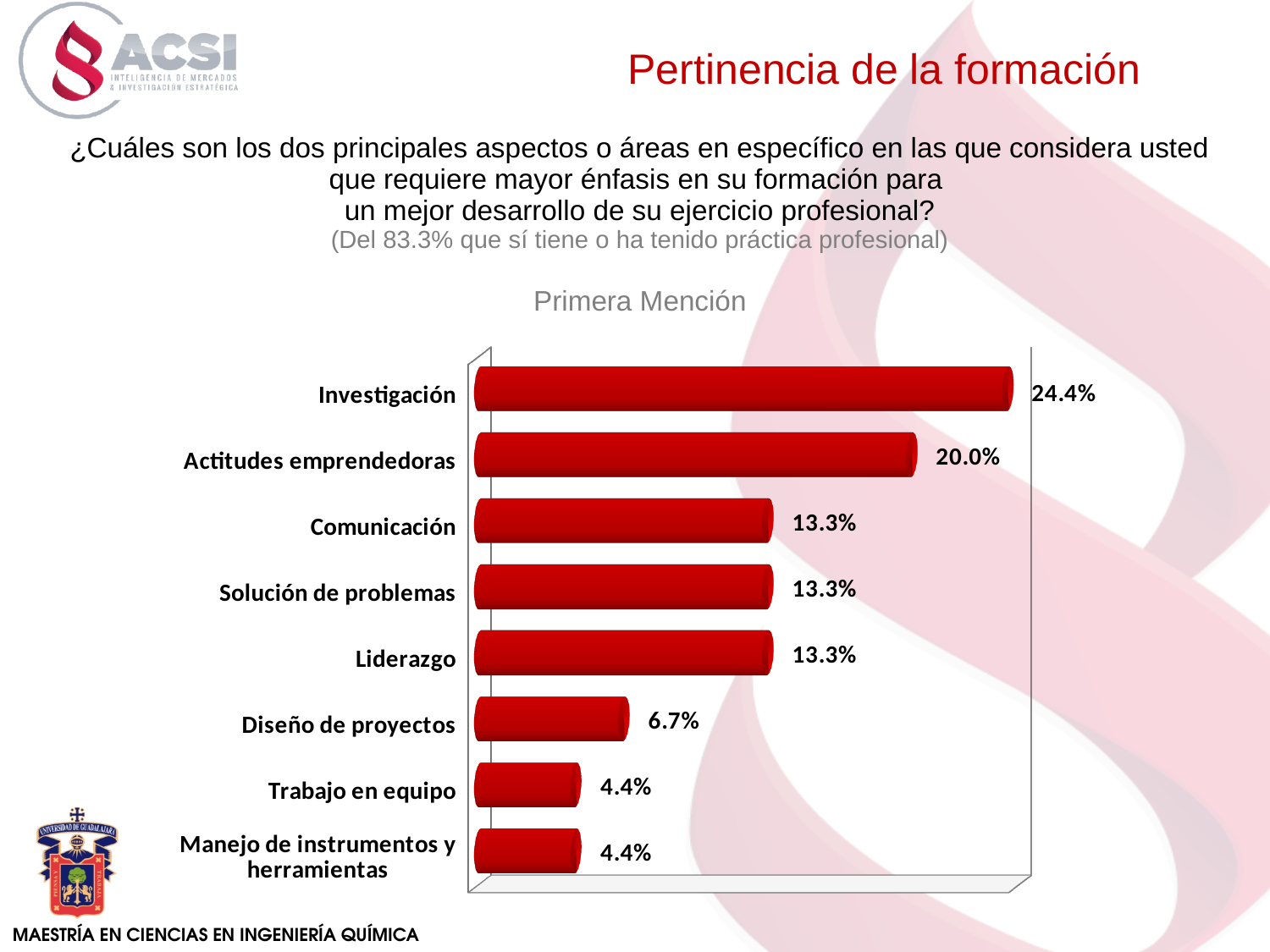

Pertinencia de la formación
¿Cuáles son los dos principales aspectos o áreas en específico en las que considera usted que requiere mayor énfasis en su formación para
un mejor desarrollo de su ejercicio profesional?
(Del 83.3% que sí tiene o ha tenido práctica profesional)

Primera Mención

[unsupported chart]